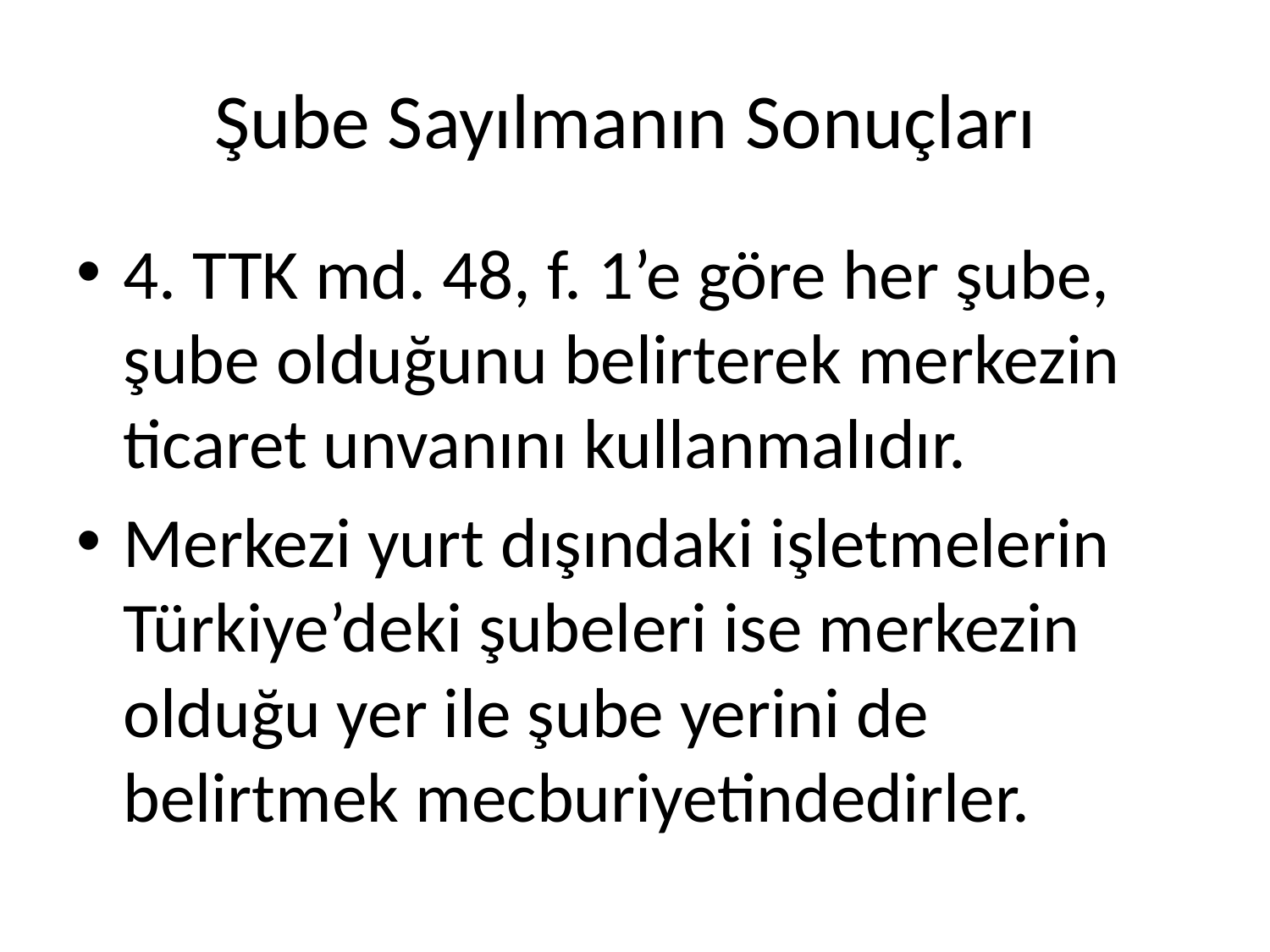

# Şube Sayılmanın Sonuçları
4. TTK md. 48, f. 1’e göre her şube, şube olduğunu belirterek merkezin ticaret unvanını kullanmalıdır.
Merkezi yurt dışındaki işletmelerin Türkiye’deki şubeleri ise merkezin olduğu yer ile şube yerini de belirtmek mecburiyetindedirler.